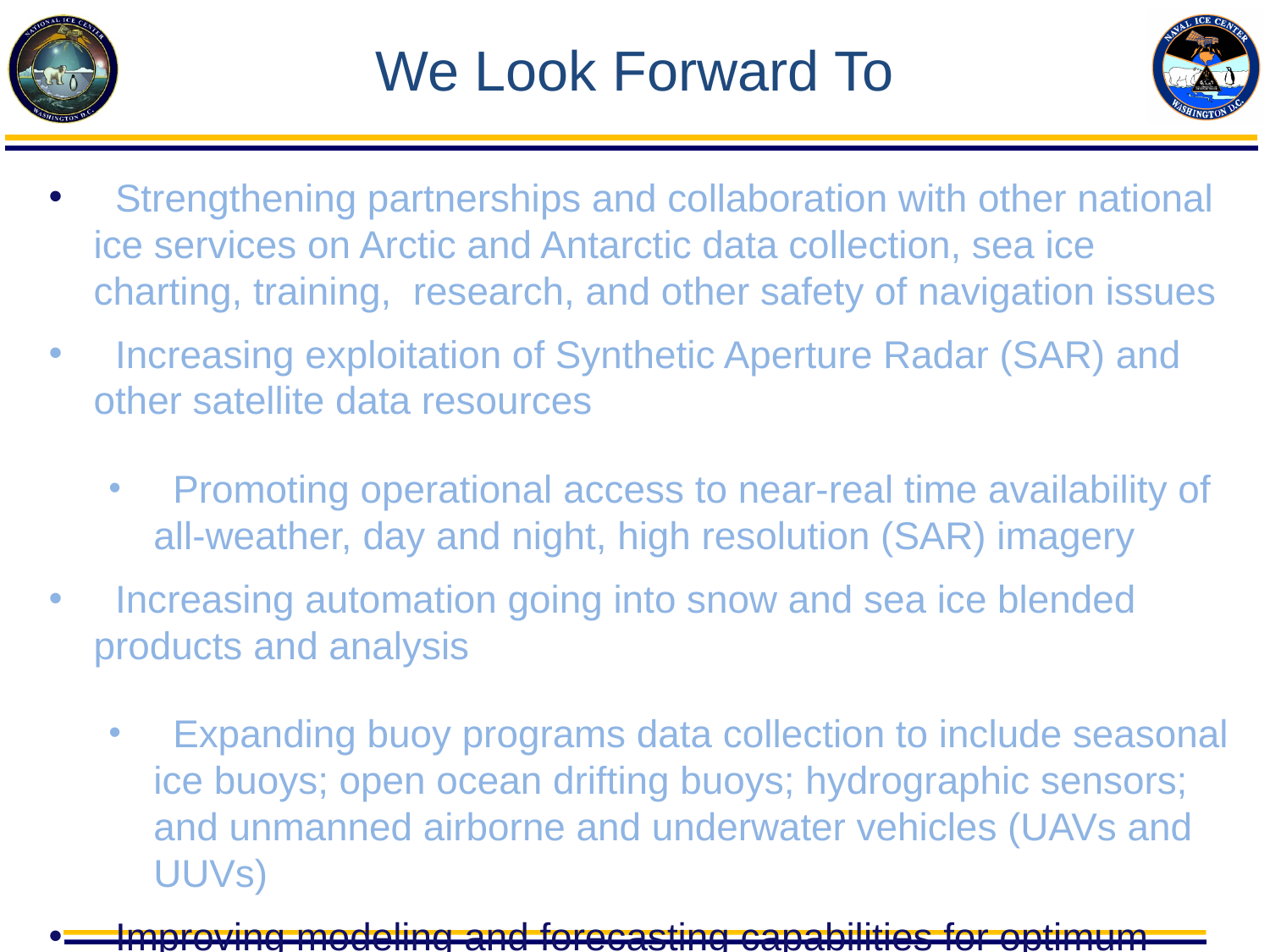

# We Look Forward To
  Strengthening partnerships and collaboration with other national ice services on Arctic and Antarctic data collection, sea ice charting, training,  research, and other safety of navigation issues

  Increasing exploitation of Synthetic Aperture Radar (SAR) and other satellite data resources

  Promoting operational access to near-real time availability of all-weather, day and night, high resolution (SAR) imagery

  Increasing automation going into snow and sea ice blended products and analysis

  Expanding buoy programs data collection to include seasonal ice buoys; open ocean drifting buoys; hydrographic sensors; and unmanned airborne and underwater vehicles (UAVs and UUVs)

  Improving modeling and forecasting capabilities for optimum track ship routing (OTSR) and other applications